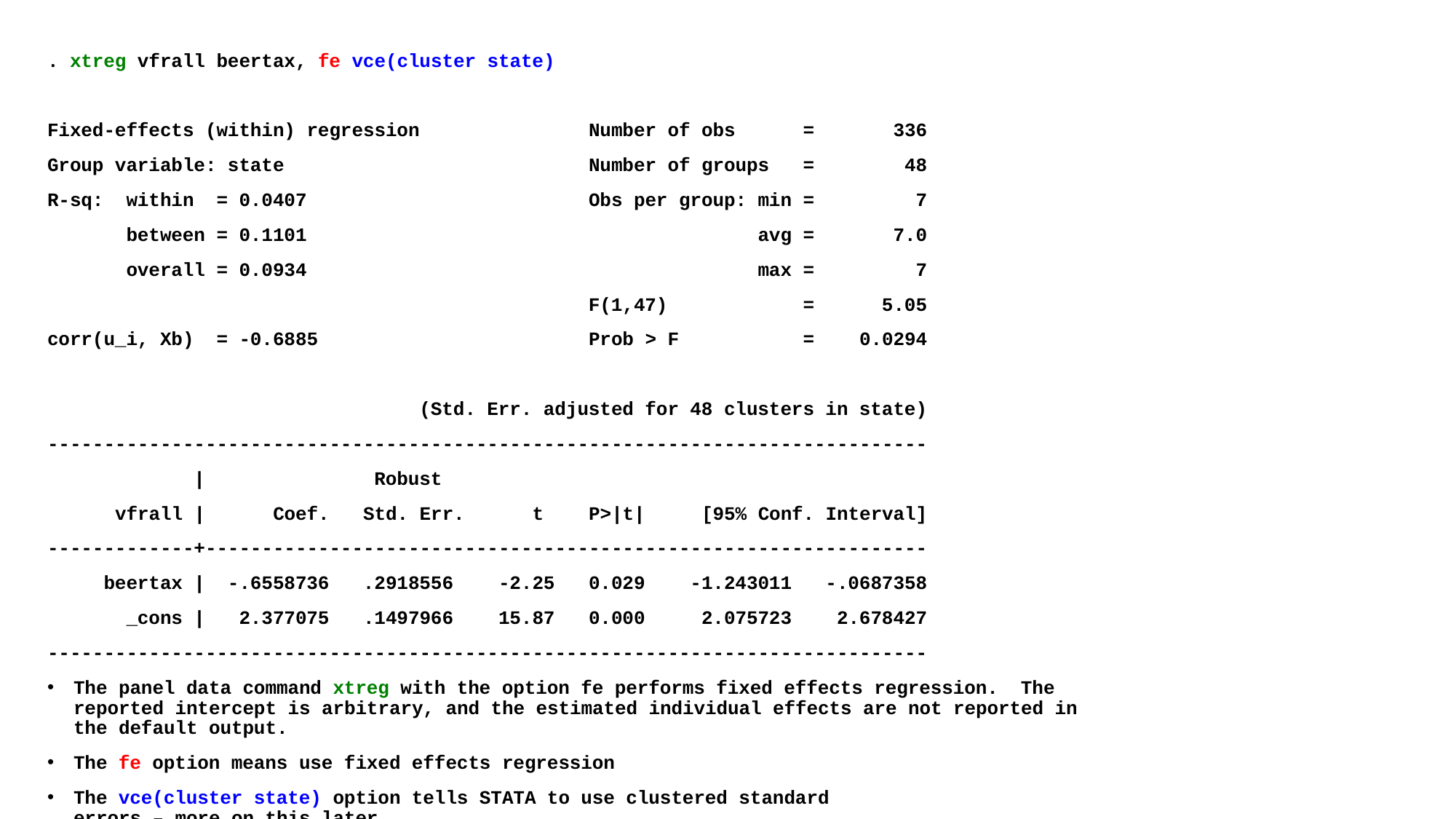

. xtreg vfrall beertax, fe vce(cluster state)

Fixed-effects (within) regression               Number of obs      =       336
Group variable: state                           Number of groups   =        48
R-sq:  within  = 0.0407                         Obs per group: min =         7
       between = 0.1101                                        avg =       7.0
       overall = 0.0934                                        max =         7
                                                F(1,47)            =      5.05
corr(u_i, Xb)  = -0.6885                        Prob > F           =    0.0294

                                 (Std. Err. adjusted for 48 clusters in state)
------------------------------------------------------------------------------
             |               Robust
      vfrall |      Coef.   Std. Err.      t    P>|t|     [95% Conf. Interval]
-------------+----------------------------------------------------------------
     beertax |  -.6558736   .2918556    -2.25   0.029    -1.243011   -.0687358
       _cons |   2.377075   .1497966    15.87   0.000     2.075723    2.678427
------------------------------------------------------------------------------
The panel data command xtreg with the option fe performs fixed effects regression.  The reported intercept is arbitrary, and the estimated individual effects are not reported in the default output.
The fe option means use fixed effects regression
The vce(cluster state) option tells STATA to use clustered standard
errors – more on this later